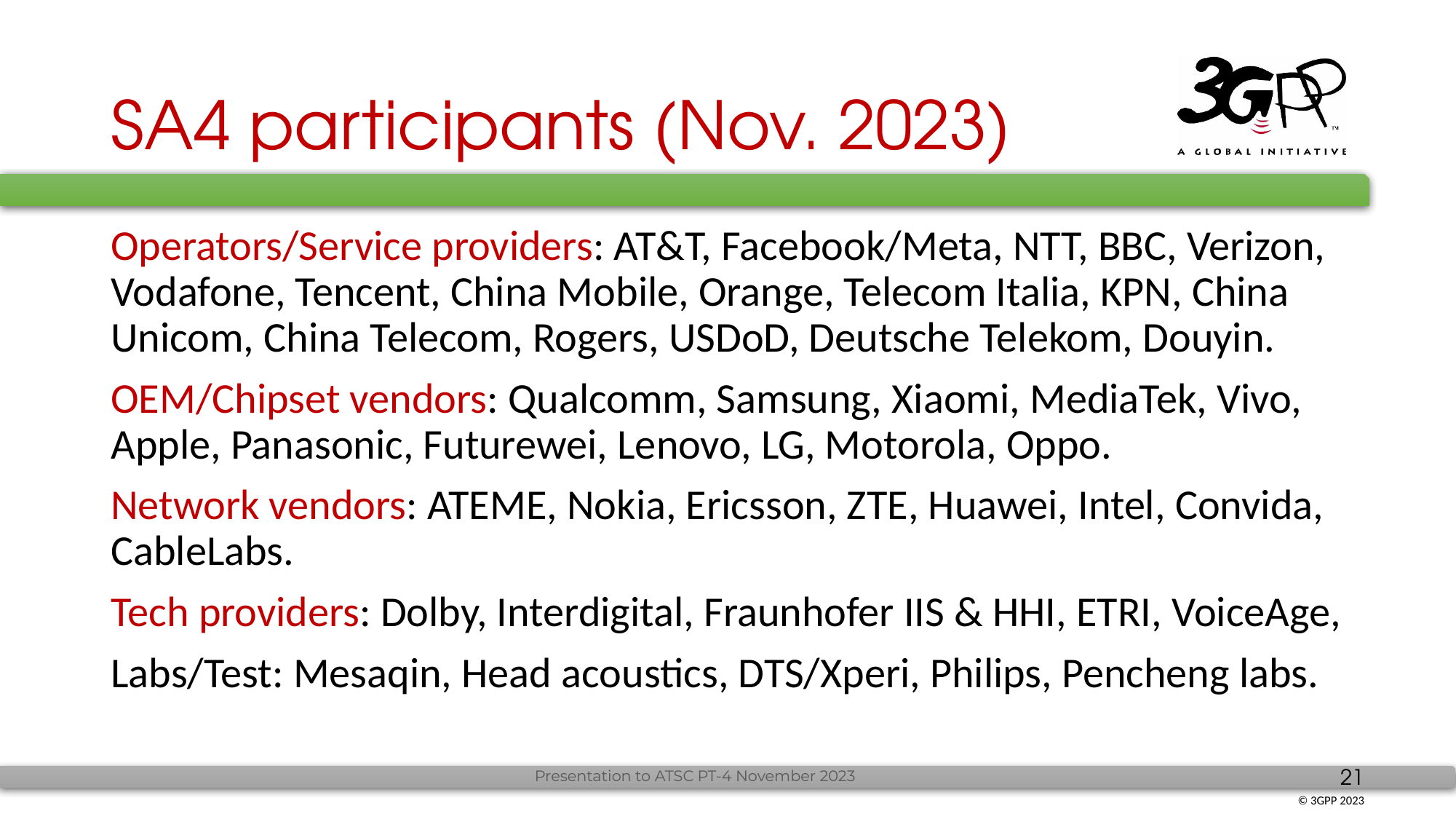

# SA4 participants (Nov. 2023)
Operators/Service providers: AT&T, Facebook/Meta, NTT, BBC, Verizon, Vodafone, Tencent, China Mobile, Orange, Telecom Italia, KPN, China Unicom, China Telecom, Rogers, USDoD, Deutsche Telekom, Douyin.
OEM/Chipset vendors: Qualcomm, Samsung, Xiaomi, MediaTek, Vivo, Apple, Panasonic, Futurewei, Lenovo, LG, Motorola, Oppo.
Network vendors: ATEME, Nokia, Ericsson, ZTE, Huawei, Intel, Convida, CableLabs.
Tech providers: Dolby, Interdigital, Fraunhofer IIS & HHI, ETRI, VoiceAge,
Labs/Test: Mesaqin, Head acoustics, DTS/Xperi, Philips, Pencheng labs.